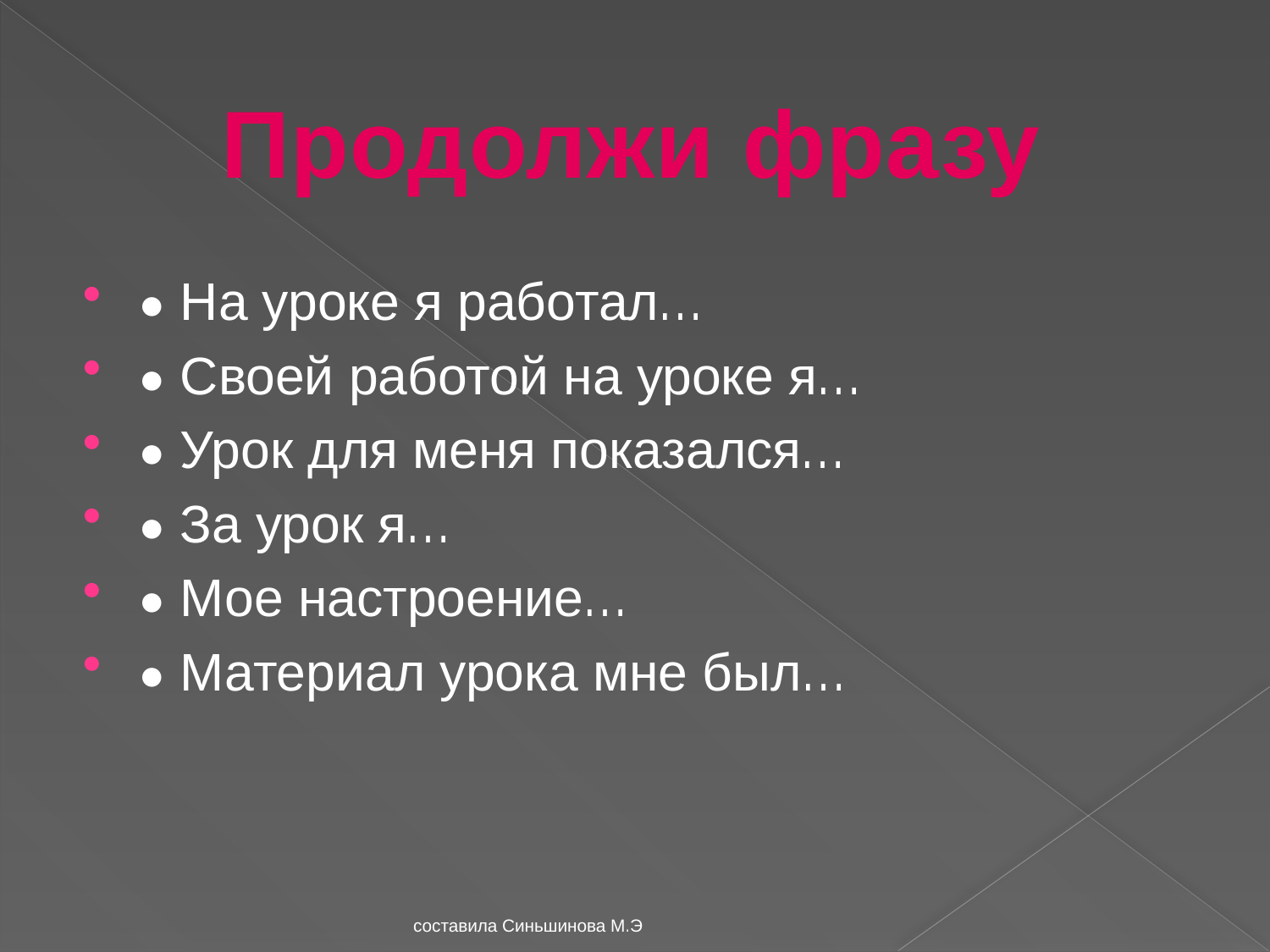

Продолжи фразу
• На уроке я работал…
• Своей работой на уроке я…
• Урок для меня показался…
• За урок я…
• Мое настроение…
• Материал урока мне был…

составила Синьшинова М.Э